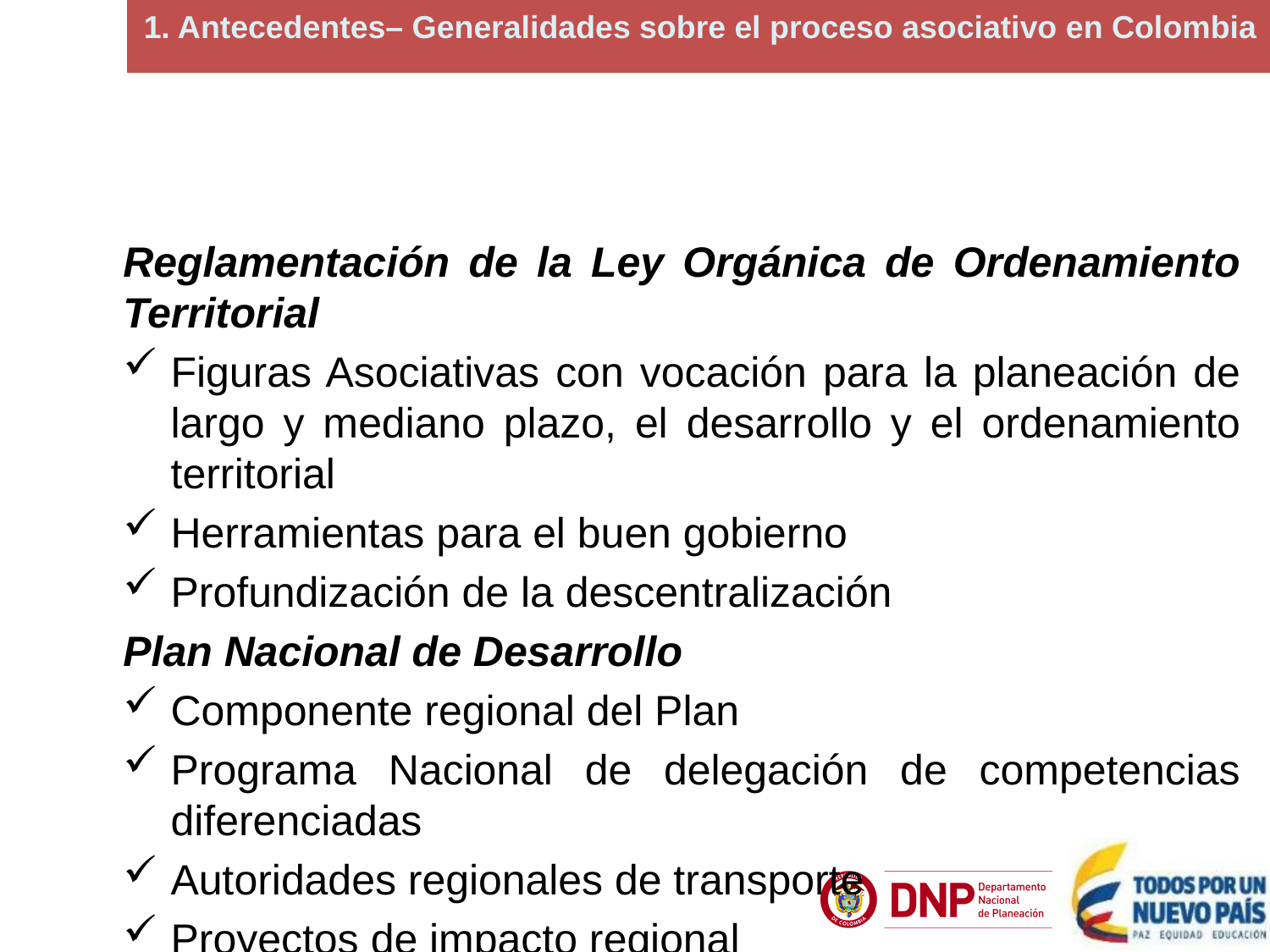

# 1. Antecedentes– Generalidades sobre el proceso asociativo en Colombia
Reglamentación de la Ley Orgánica de Ordenamiento Territorial
Figuras Asociativas con vocación para la planeación de largo y mediano plazo, el desarrollo y el ordenamiento territorial
Herramientas para el buen gobierno
Profundización de la descentralización
Plan Nacional de Desarrollo
Componente regional del Plan
Programa Nacional de delegación de competencias diferenciadas
Autoridades regionales de transporte
Proyectos de impacto regional